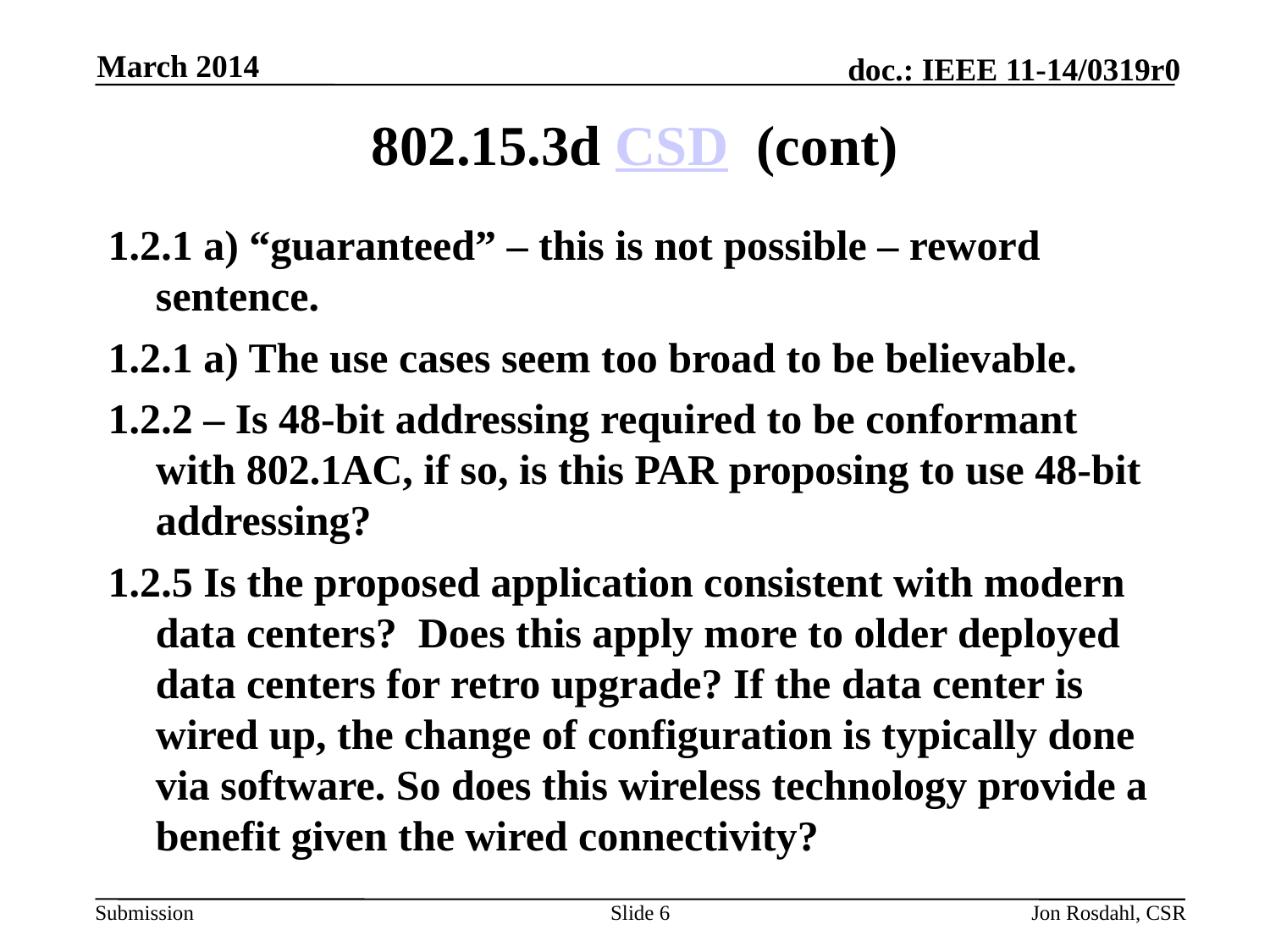

March 2014
# 802.15.3d CSD  (cont)
1.2.1 a) “guaranteed” – this is not possible – reword sentence.
1.2.1 a) The use cases seem too broad to be believable.
1.2.2 – Is 48-bit addressing required to be conformant with 802.1AC, if so, is this PAR proposing to use 48-bit addressing?
1.2.5 Is the proposed application consistent with modern data centers?  Does this apply more to older deployed data centers for retro upgrade? If the data center is wired up, the change of configuration is typically done via software. So does this wireless technology provide a benefit given the wired connectivity?

Slide 6
Jon Rosdahl, CSR